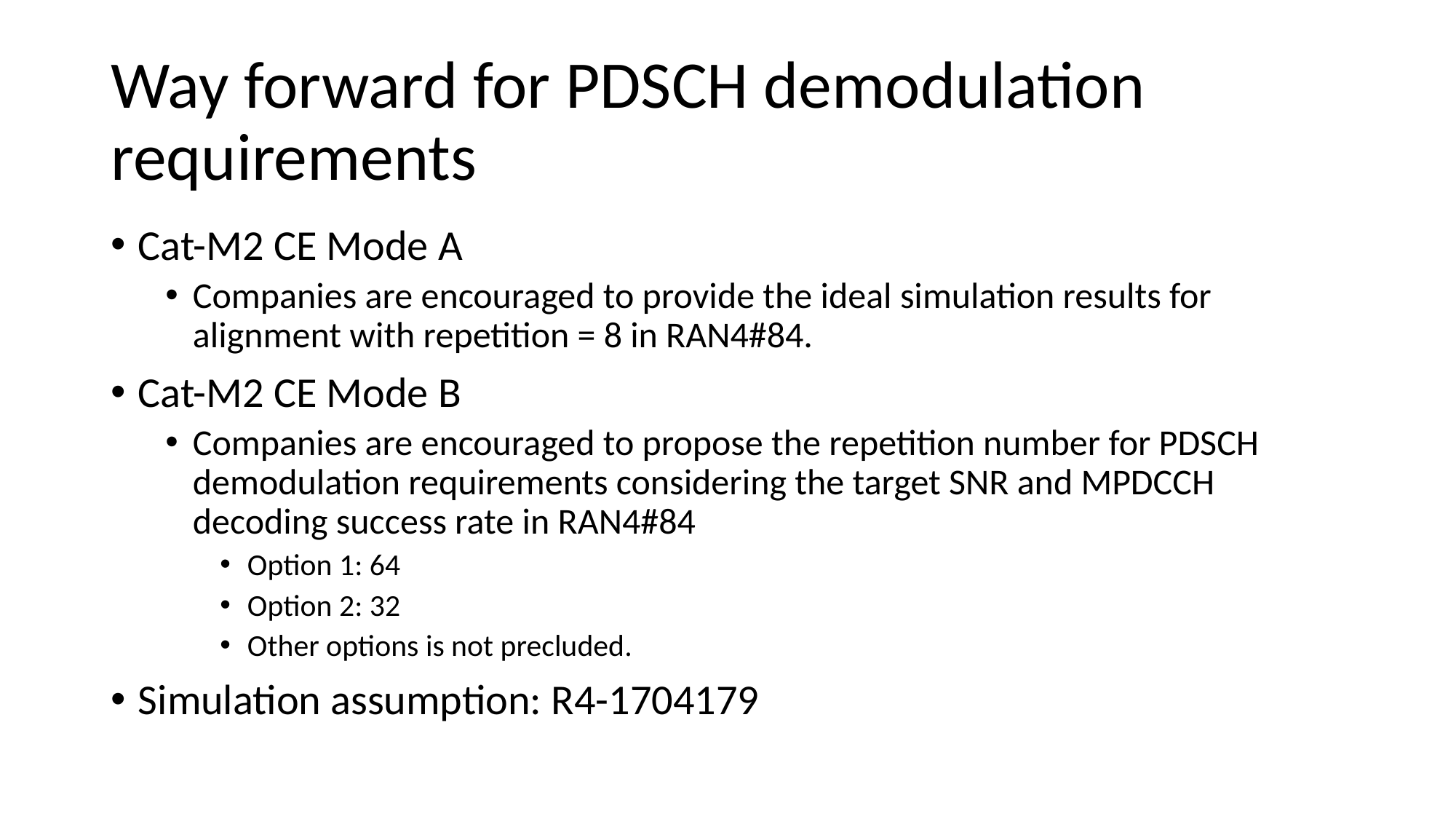

# Way forward for PDSCH demodulation requirements
Cat-M2 CE Mode A
Companies are encouraged to provide the ideal simulation results for alignment with repetition = 8 in RAN4#84.
Cat-M2 CE Mode B
Companies are encouraged to propose the repetition number for PDSCH demodulation requirements considering the target SNR and MPDCCH decoding success rate in RAN4#84
Option 1: 64
Option 2: 32
Other options is not precluded.
Simulation assumption: R4-1704179